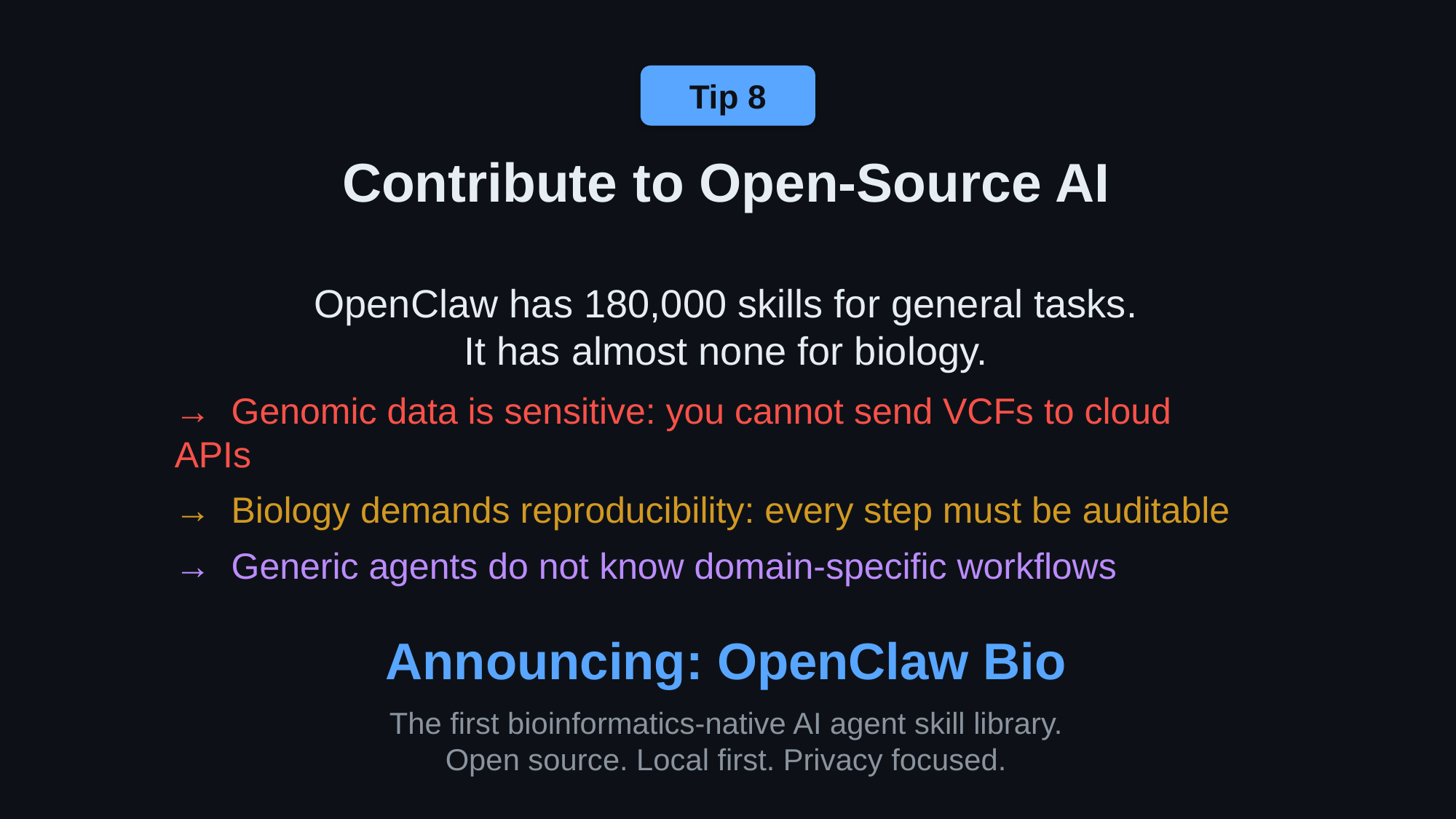

Tip 8
Contribute to Open-Source AI
OpenClaw has 180,000 skills for general tasks.
It has almost none for biology.
→  Genomic data is sensitive: you cannot send VCFs to cloud APIs
→  Biology demands reproducibility: every step must be auditable
→  Generic agents do not know domain-specific workflows
Announcing: OpenClaw Bio
The first bioinformatics-native AI agent skill library.
Open source. Local first. Privacy focused.